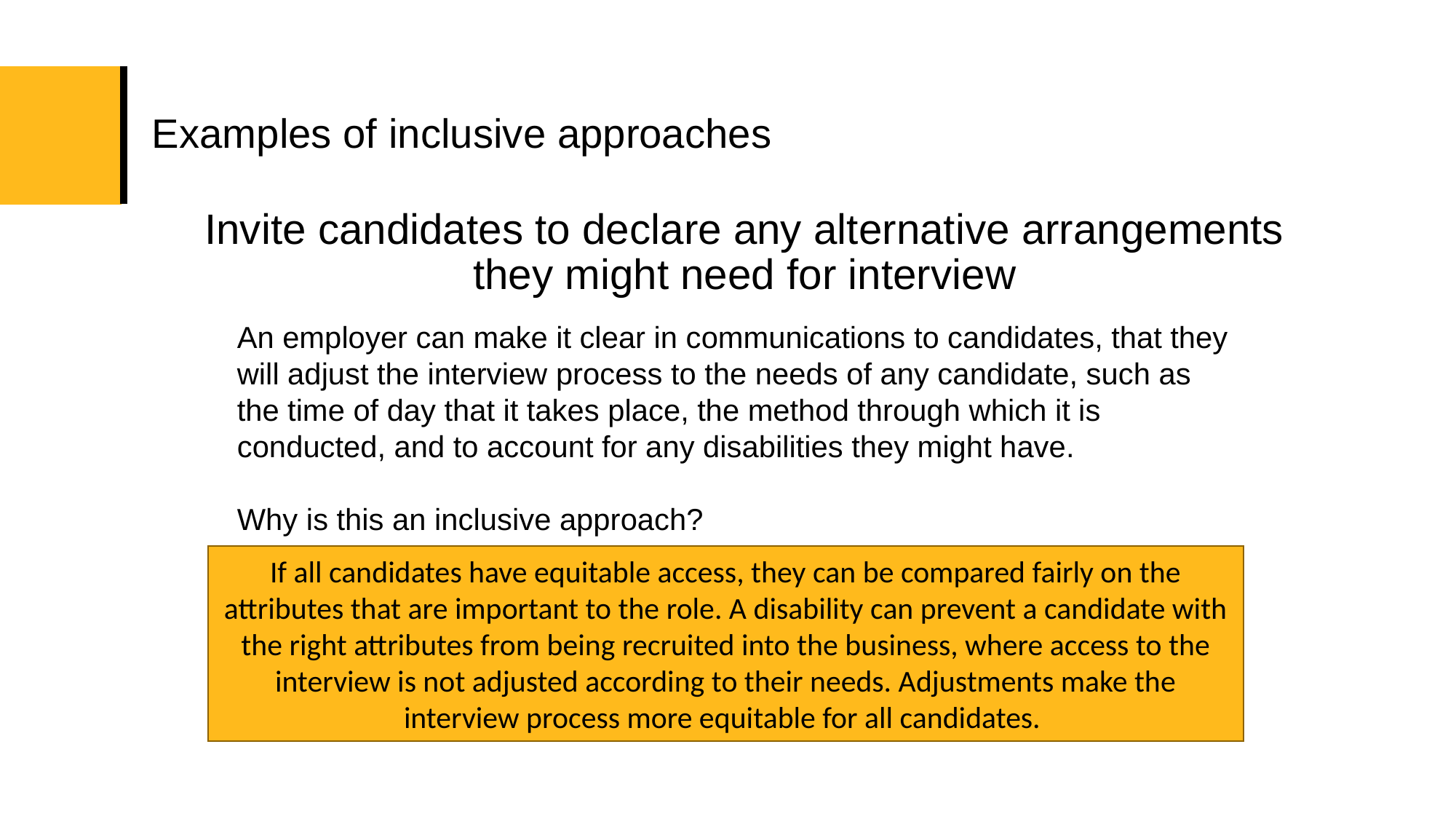

# Examples of inclusive approaches
Invite candidates to declare any alternative arrangements they might need for interview
An employer can make it clear in communications to candidates, that they will adjust the interview process to the needs of any candidate, such as the time of day that it takes place, the method through which it is conducted, and to account for any disabilities they might have.
Why is this an inclusive approach?

If all candidates have equitable access, they can be compared fairly on the attributes that are important to the role. A disability can prevent a candidate with the right attributes from being recruited into the business, where access to the interview is not adjusted according to their needs. Adjustments make the interview process more equitable for all candidates.